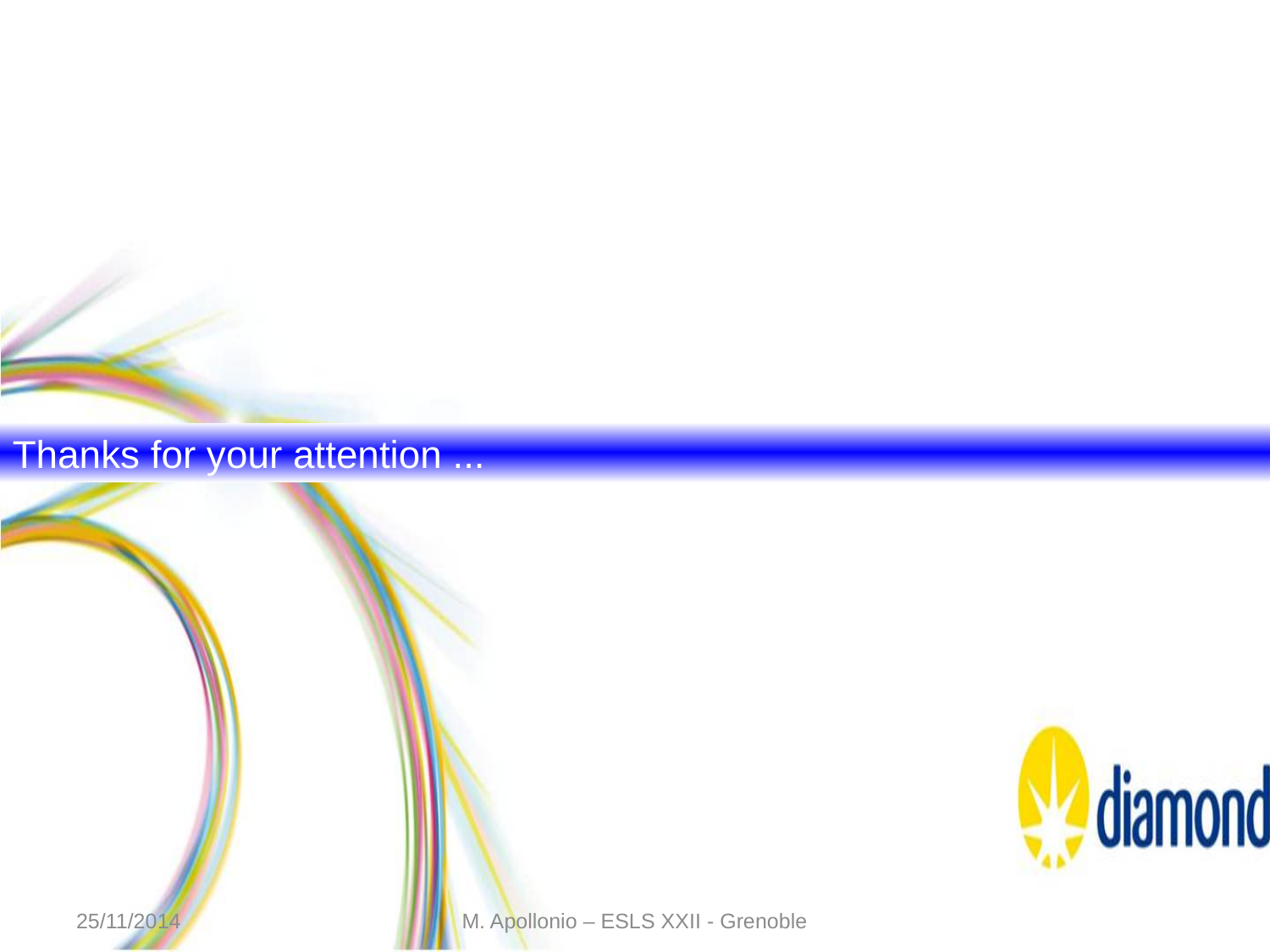

Thanks for your attention ...
25/11/2014
M. Apollonio – ESLS XXII - Grenoble